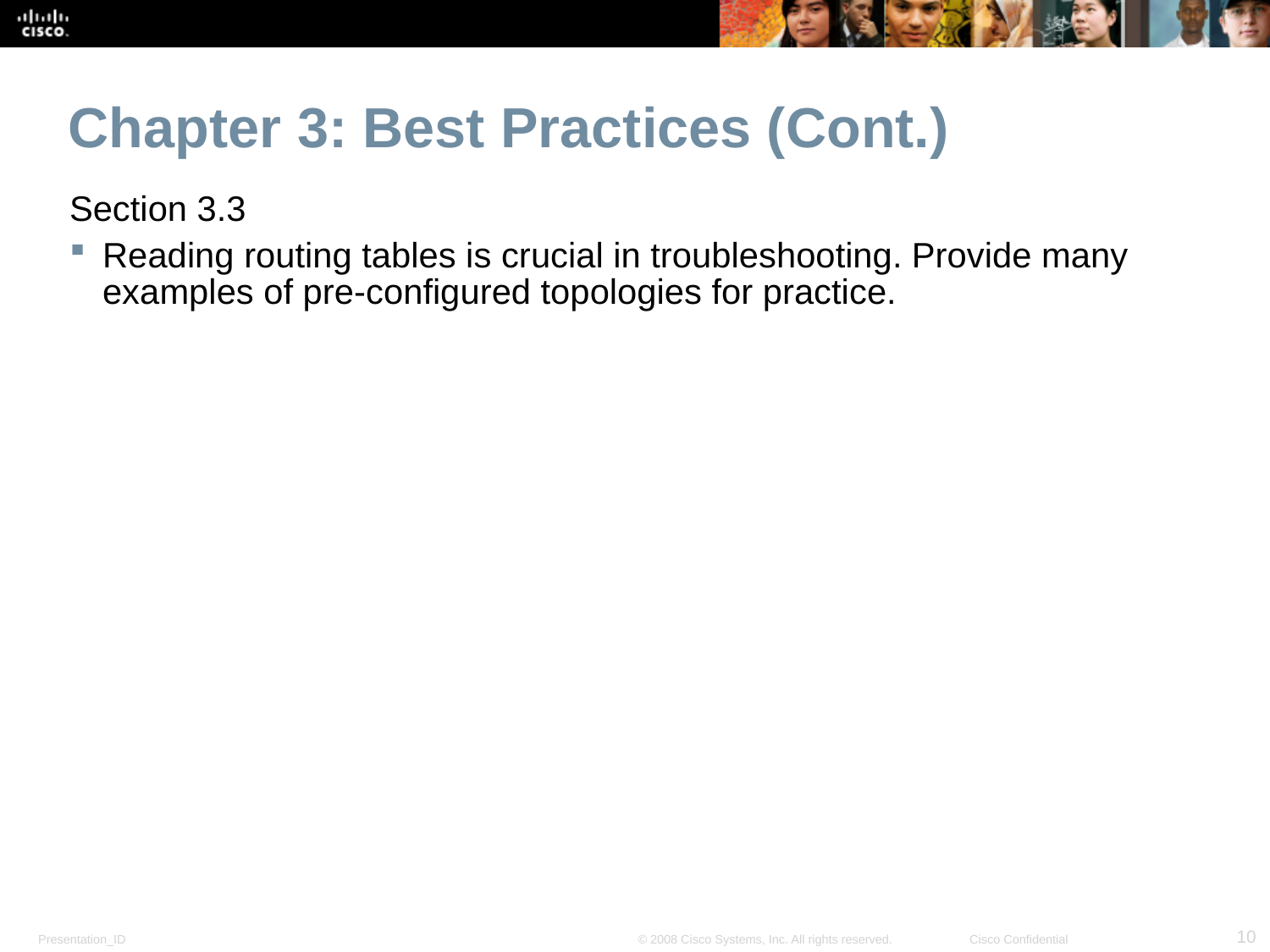

Chapter 3: Best Practices (Cont.)
Section 3.3
Reading routing tables is crucial in troubleshooting. Provide many examples of pre-configured topologies for practice.